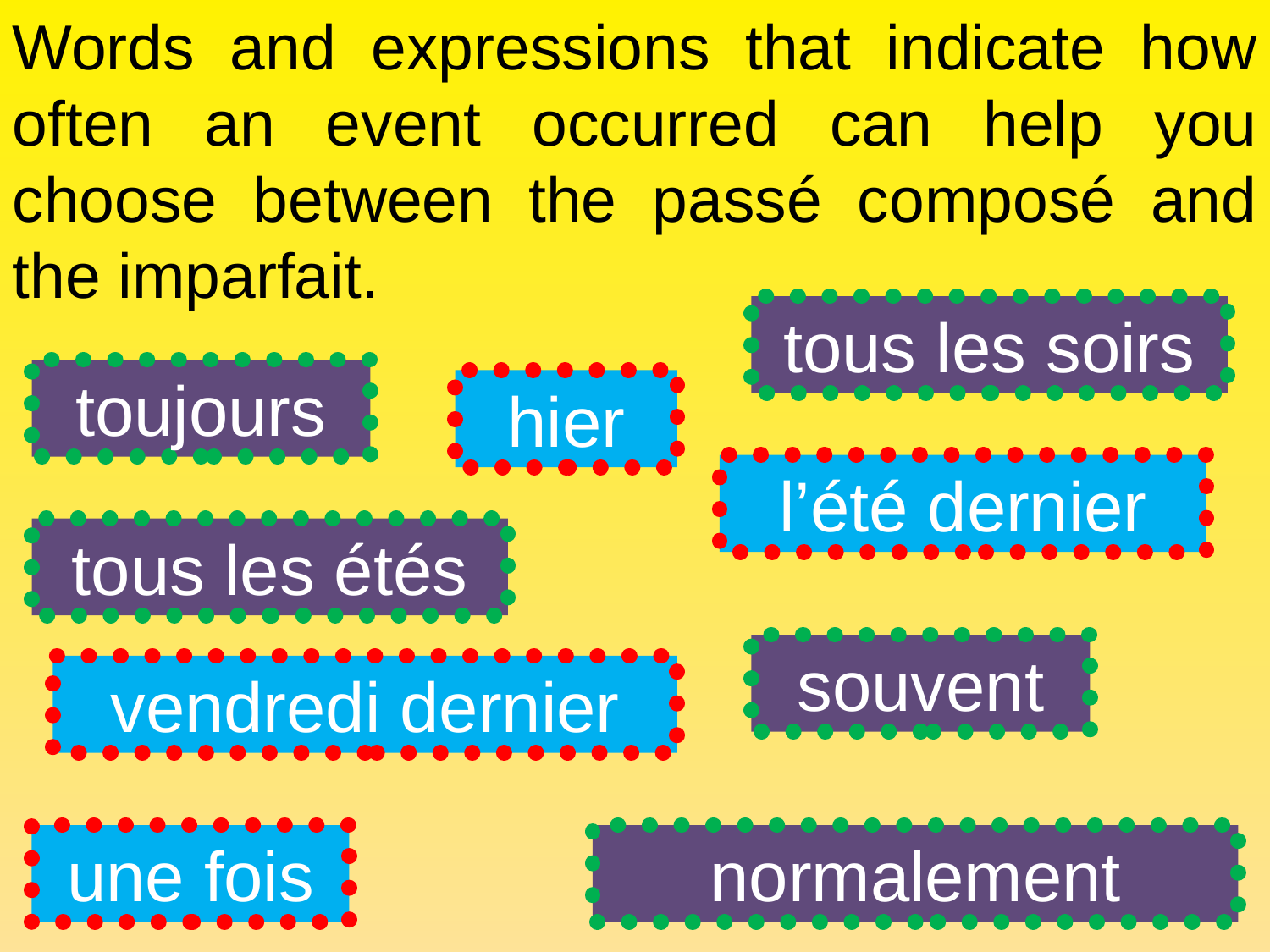

Words and expressions that indicate how often an event occurred can help you choose between the passé composé and the imparfait.
tous les soirs
toujours
hier
l’été dernier
tous les étés
souvent
vendredi dernier
une fois
normalement